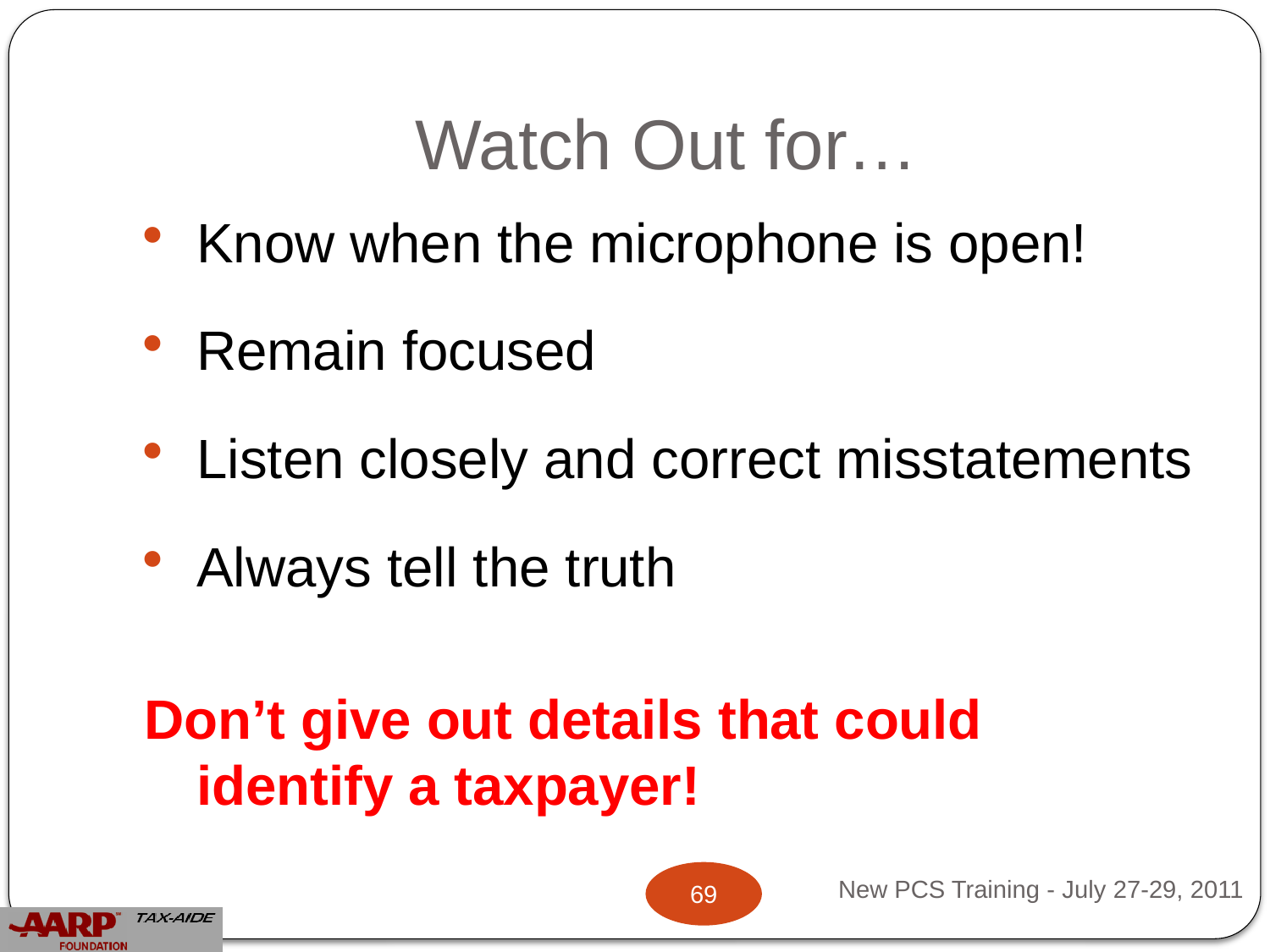

# Watch Out for…
Know when the microphone is open!

Remain focused

Listen closely and correct misstatements

Always tell the truth

Don’t give out details that could identify a taxpayer!
New PCS Training - July 27-29, 2011
69